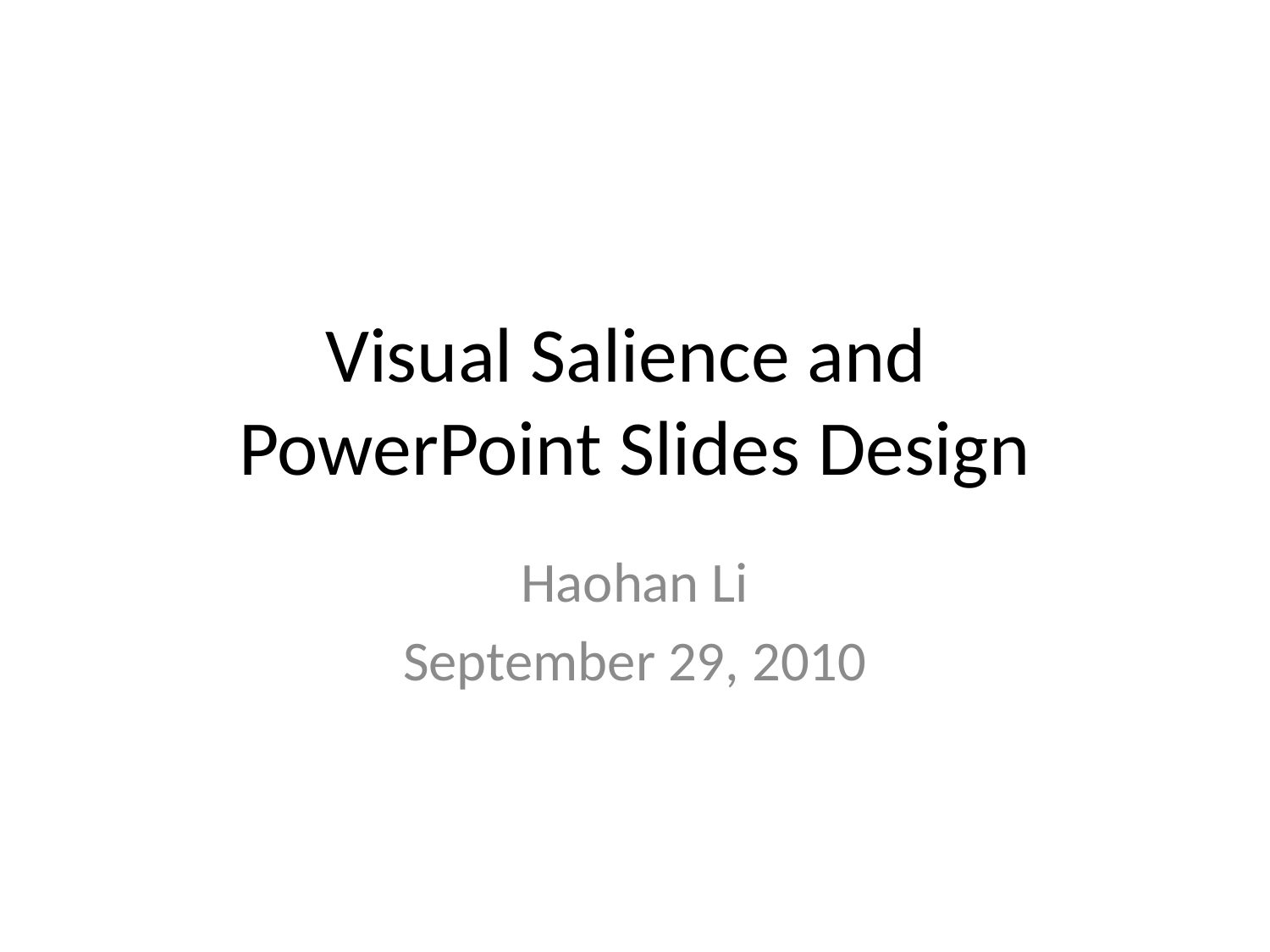

# Visual Salience and PowerPoint Slides Design
Haohan Li
September 29, 2010